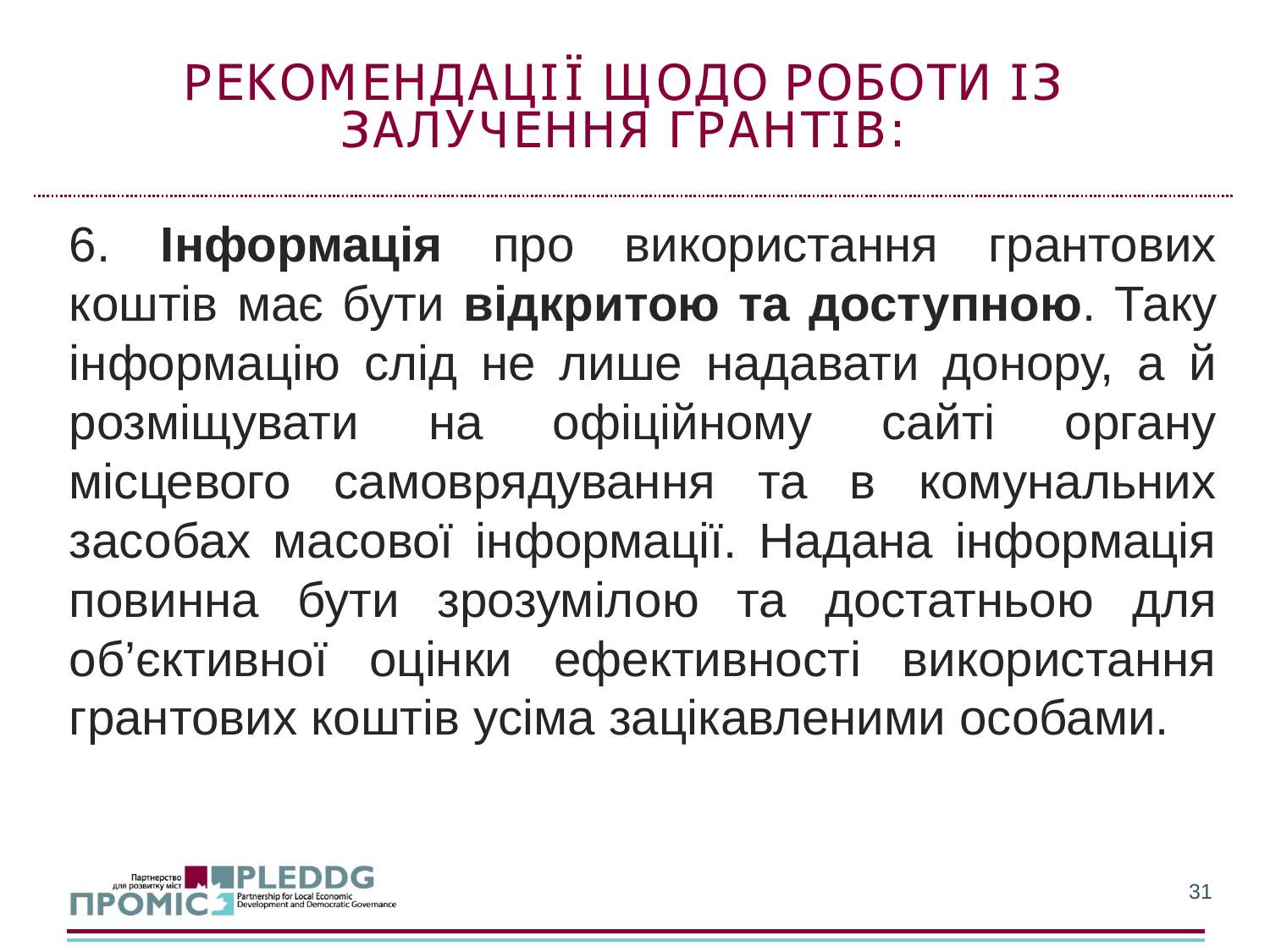

# Рекомендації щодо роботи із залучення грантів:
6. Інформація про використання грантових коштів має бути відкритою та доступною. Таку інформацію слід не лише надавати донору, а й розміщувати на офіційному сайті органу місцевого самоврядування та в комунальних засобах масової інформації. Надана інформація повинна бути зрозумілою та достатньою для об’єктивної оцінки ефективності використання грантових коштів усіма зацікавленими особами.